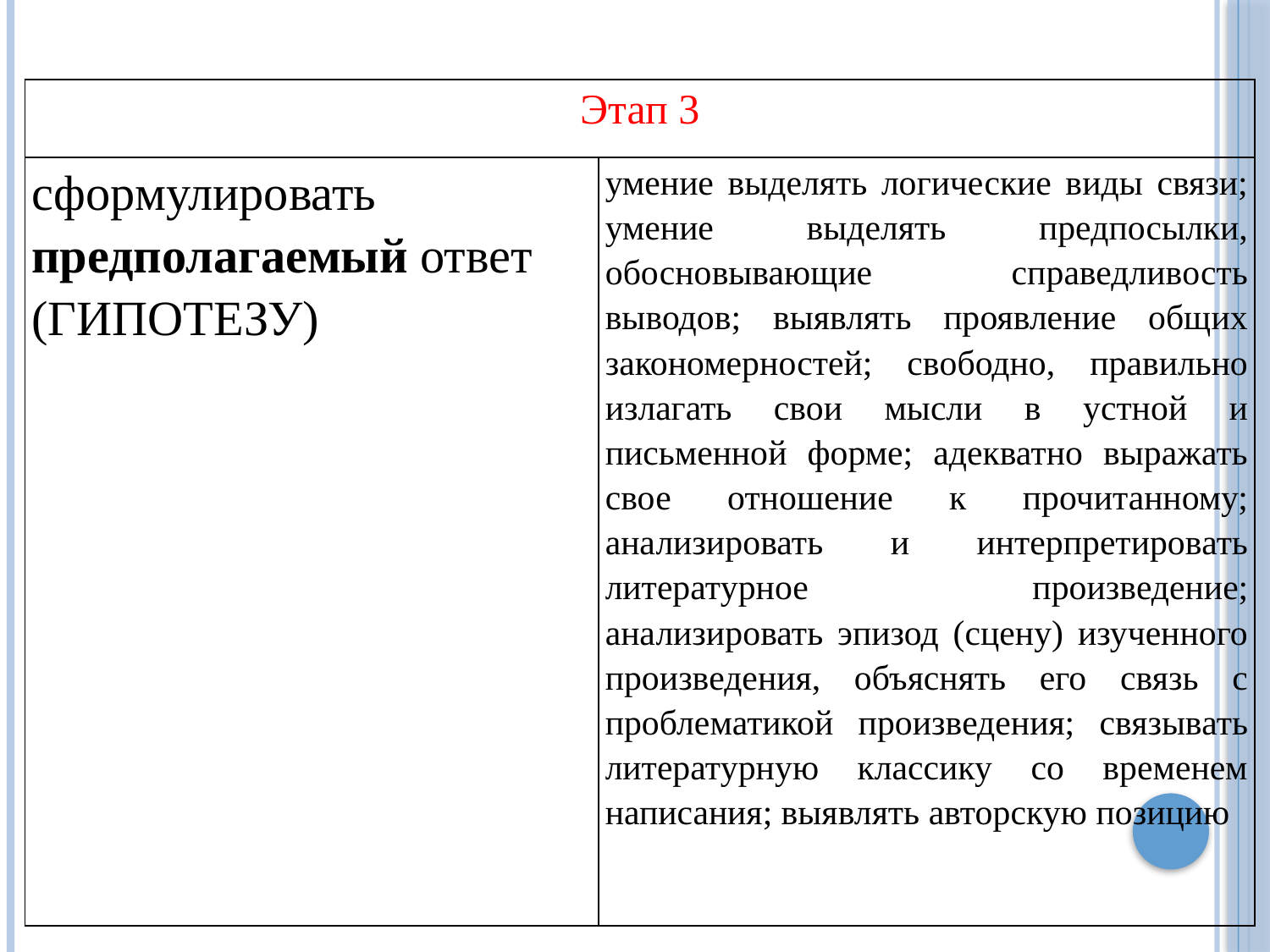

| Этап 3 |  |
| --- | --- |
| сформулировать предполагаемый ответ (ГИПОТЕЗУ) | умение выделять логические виды связи; умение выделять предпосылки, обосновывающие справедливость выводов; выявлять проявление общих закономерностей; свободно, правильно излагать свои мысли в устной и письменной форме; адекватно выражать свое отношение к прочитанному; анализировать и интерпретировать литературное произведение; анализировать эпизод (сцену) изученного произведения, объяснять его связь с проблематикой произведения; связывать литературную классику со временем написания; выявлять авторскую позицию |